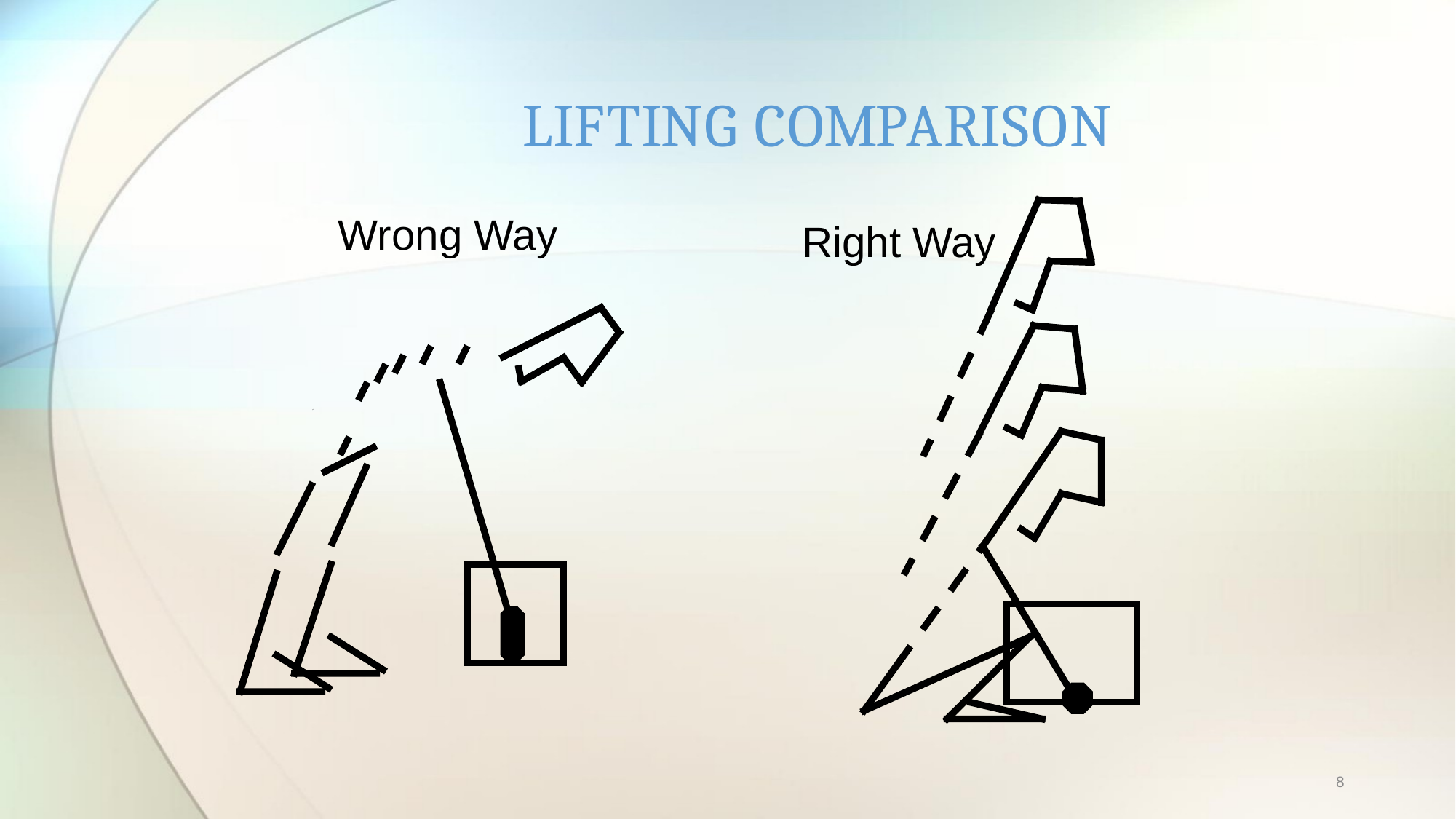

# LIFTING COMPARISON
Wrong Way

Right Way

8